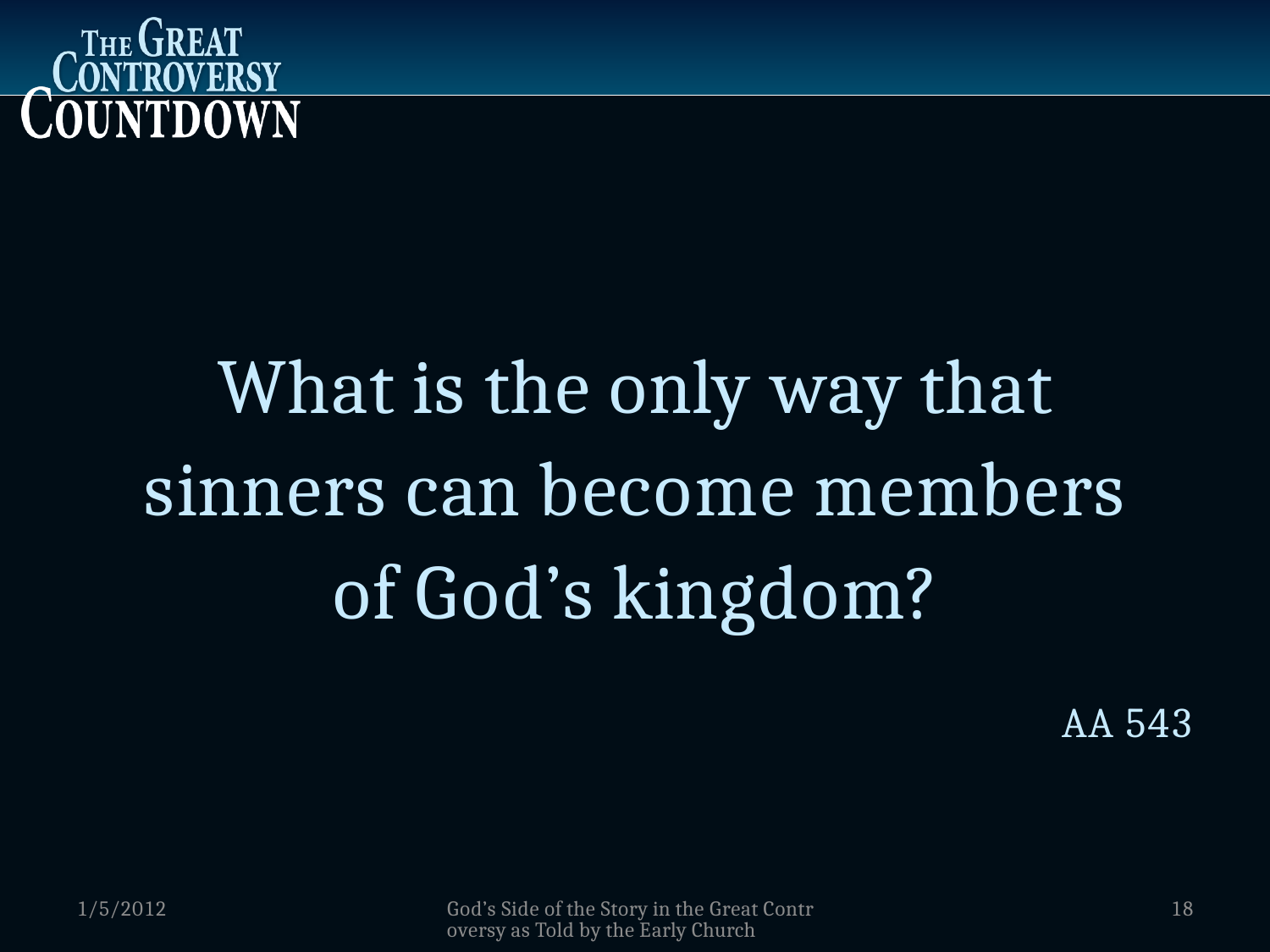

What is the only way that
sinners can become members
of God’s kingdom?

AA 543
1/5/2012
God’s Side of the Story in the Great Controversy as Told by the Early Church
18